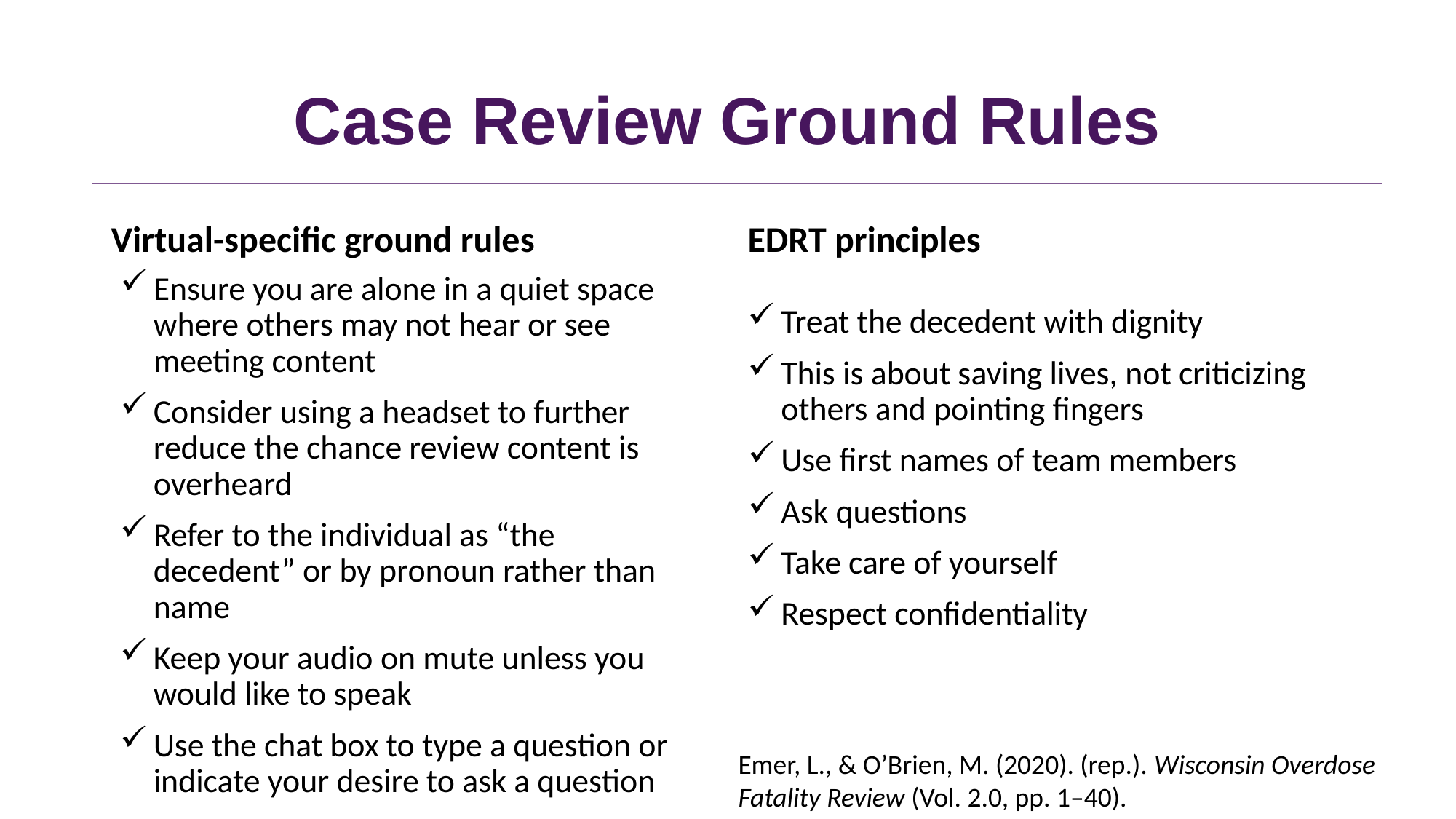

# Case Review Ground Rules
Virtual-specific ground rules
EDRT principles
Ensure you are alone in a quiet space where others may not hear or see meeting content
Consider using a headset to further reduce the chance review content is overheard
Refer to the individual as “the decedent” or by pronoun rather than name
Keep your audio on mute unless you would like to speak
Use the chat box to type a question or indicate your desire to ask a question

Treat the decedent with dignity
This is about saving lives, not criticizing others and pointing fingers
Use first names of team members
Ask questions
Take care of yourself
Respect confidentiality
Emer, L., & O’Brien, M. (2020). (rep.). Wisconsin Overdose Fatality Review (Vol. 2.0, pp. 1–40).